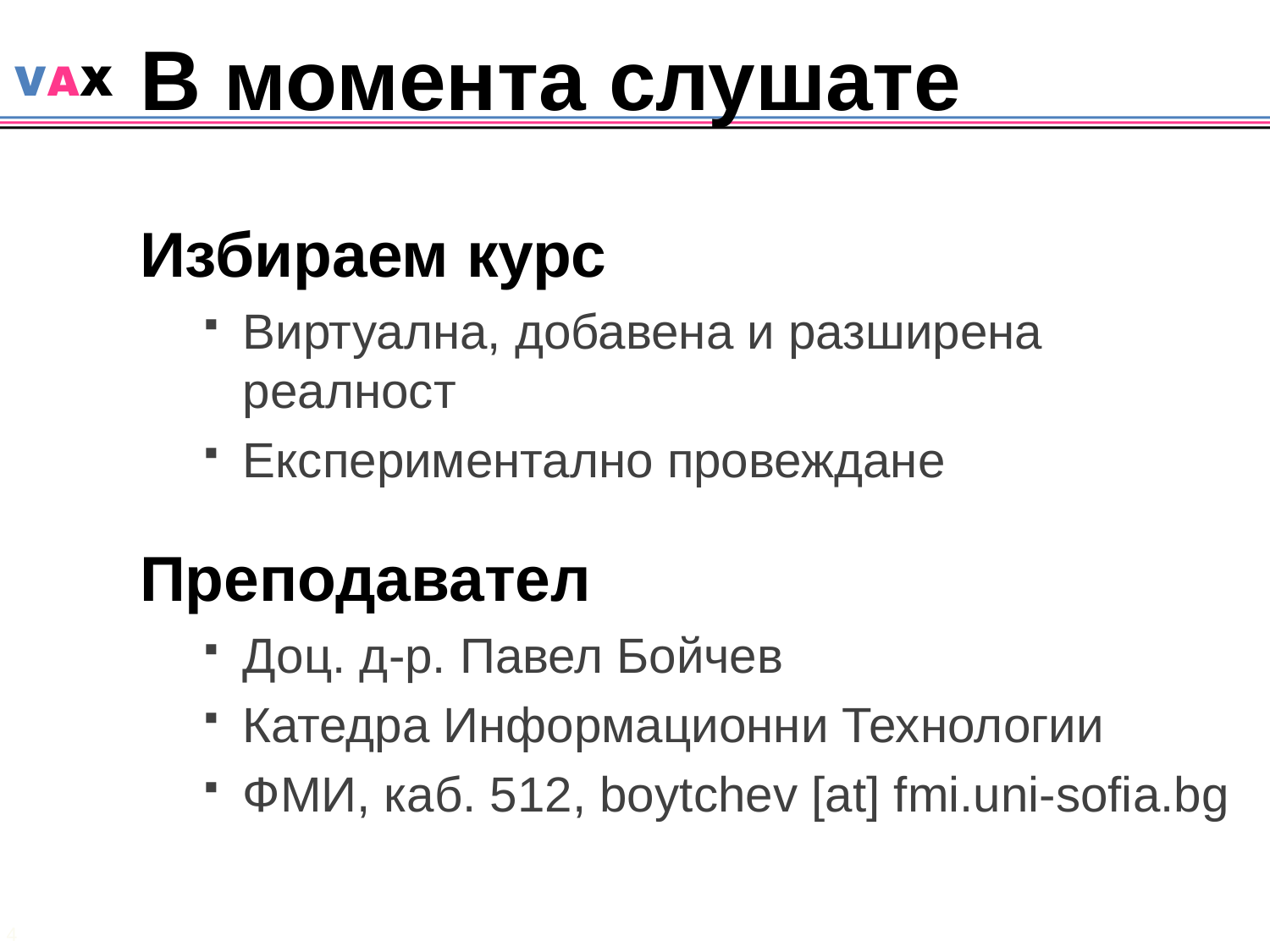

# В момента слушате
Избираем курс
Виртуална, добавена и разширена реалност
Експериментално провеждане
Преподавател
Доц. д-р. Павел Бойчев
Катедра Информационни Технологии
ФМИ, каб. 512, boytchev [at] fmi.uni-sofia.bg